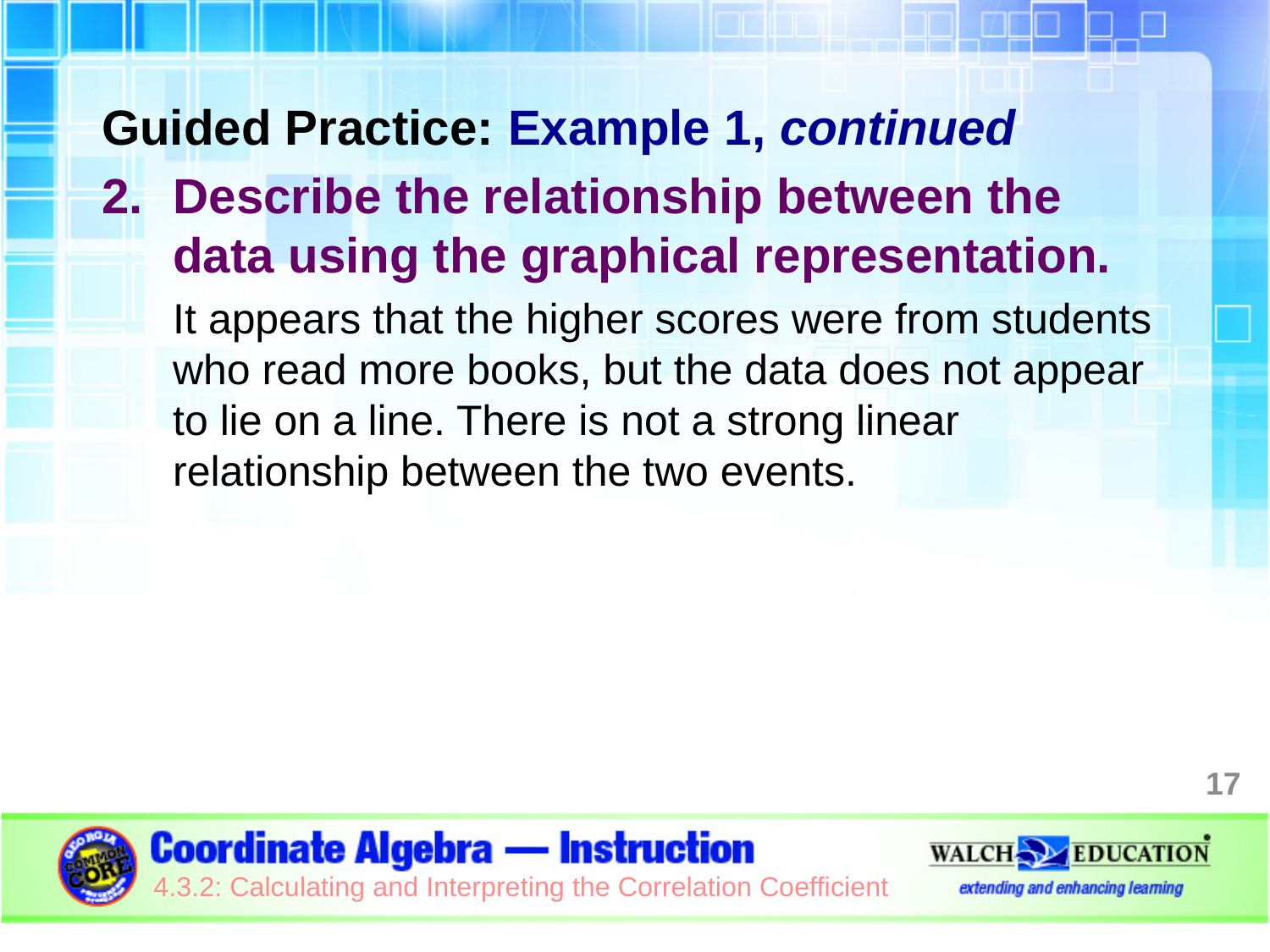

Guided Practice: Example 1, continued
Describe the relationship between the data using the graphical representation.
It appears that the higher scores were from students who read more books, but the data does not appear to lie on a line. There is not a strong linear relationship between the two events.
17
4.3.2: Calculating and Interpreting the Correlation Coefficient